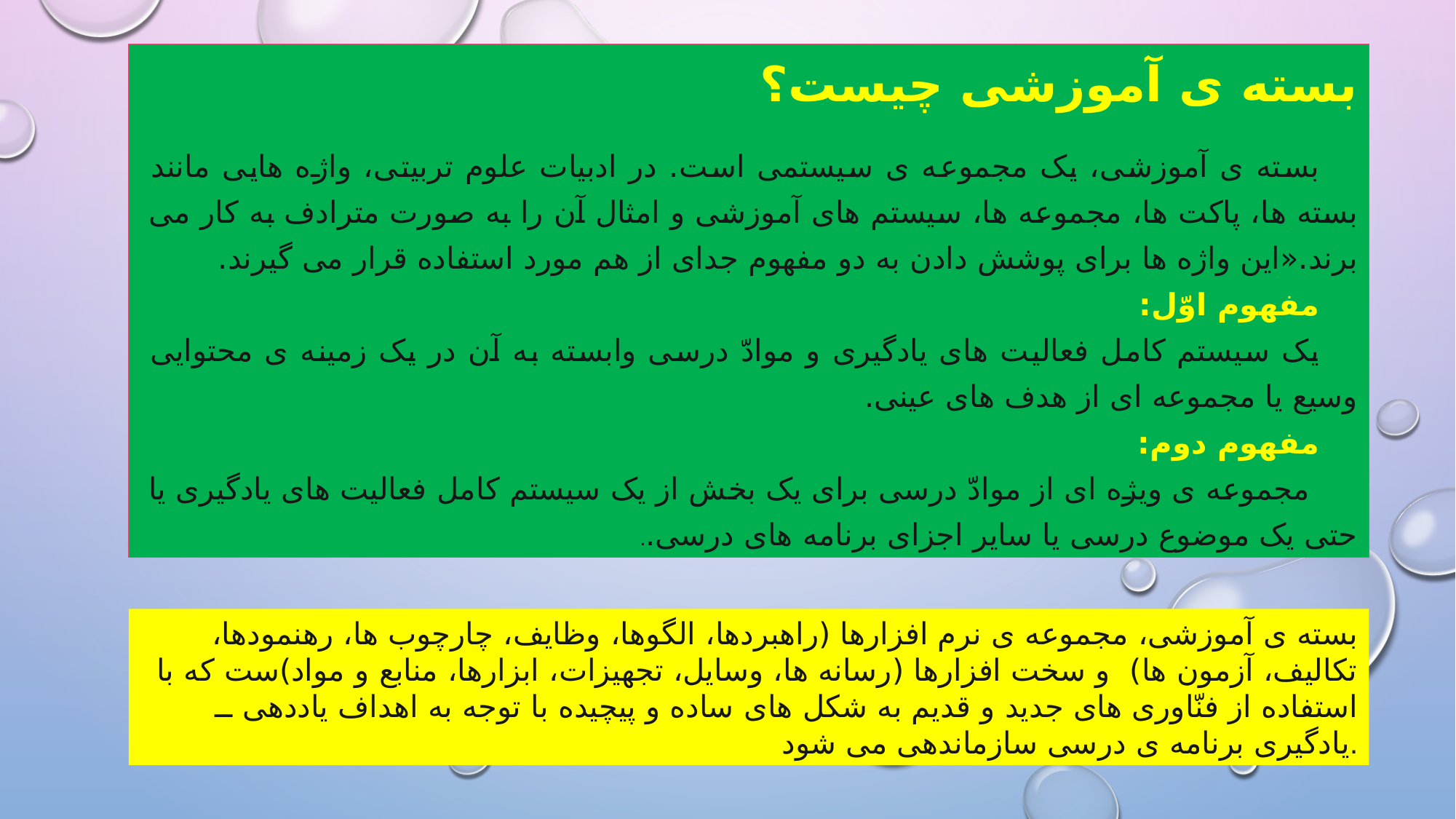

بسته ی آموزشی چيست؟
بسته ی آموزشی، يک مجموعه ی سيستمی است. در ادبيات علوم تربيتی، واژه هايی مانند بسته ها، پاکت ها، مجموعه ها، سيستم های آموزشی و امثال آن را به صورت مترادف به کار می برند.«اين واژه ها برای پوشش دادن به دو مفهوم جدای از هم مورد استفاده قرار می گيرند.
مفهوم اوّل:
يک سيستم کامل فعاليت های يادگيری و موادّ درسی وابسته به آن در يک زمينه ی محتوايی وسيع يا مجموعه ای از هدف های عينی.
مفهوم دوم:
 مجموعه ی ويژه ای از موادّ درسی برای يک بخش از يک سيستم کامل فعاليت های يادگيری يا حتی يک موضوع درسی يا ساير اجزای برنامه های درسی..
بسته ی آموزشی، مجموعه ی نرم افزارها (راهبردها، الگوها، وظايف، چارچوب ها، رهنمودها، تکاليف، آزمون ها)  و سخت افزارها (رسانه ها، وسايل، تجهيزات، ابزارها، منابع و مواد)ست که با استفاده از فنّاوری های جديد و قديم به شکل های ساده و پيچيده با توجه به اهداف ياددهی ــ يادگيری برنامه ی درسی سازماندهی می شود.